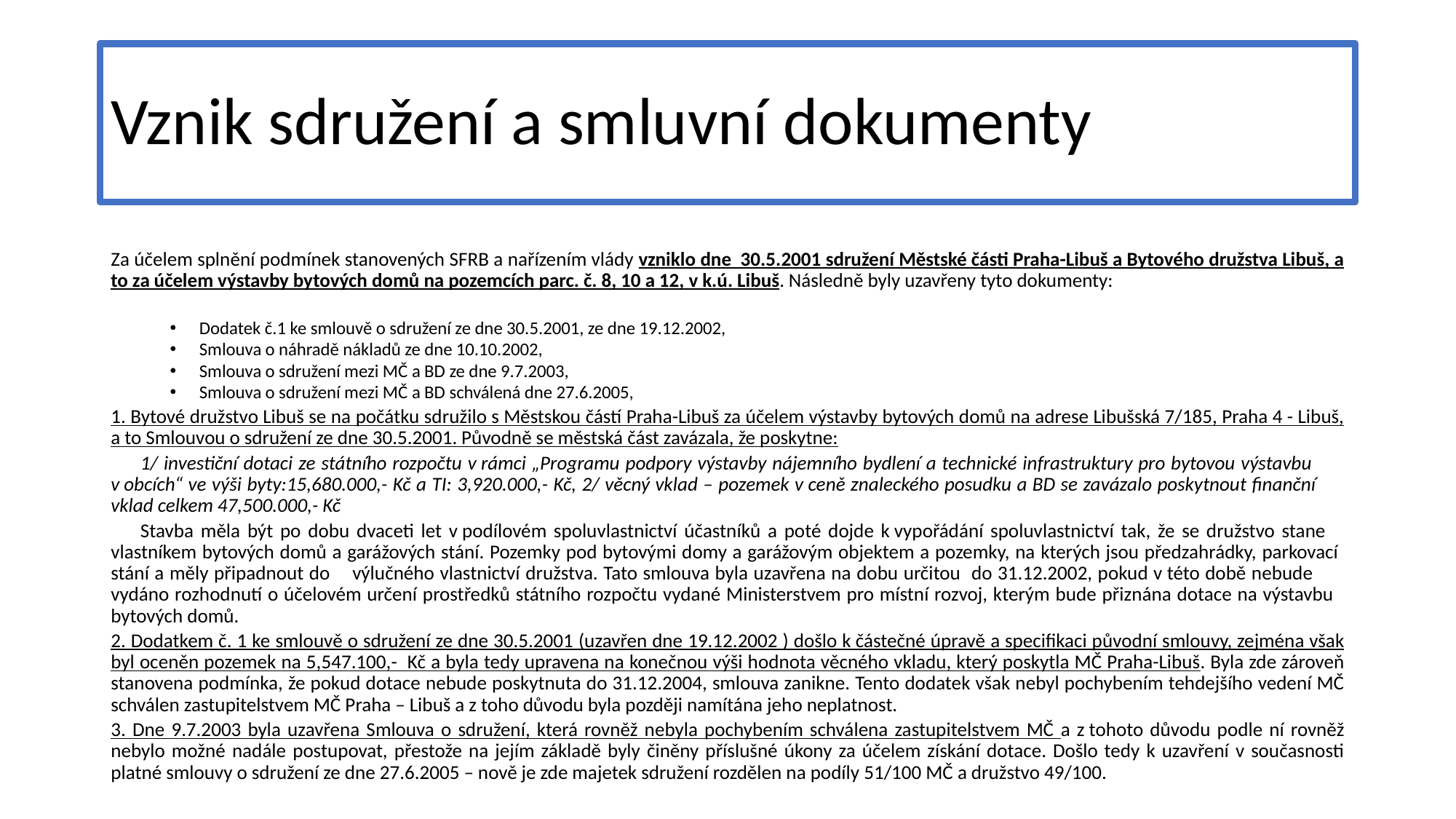

# Vznik sdružení a smluvní dokumenty

Za účelem splnění podmínek stanovených SFRB a nařízením vlády vzniklo dne  30.5.2001 sdružení Městské části Praha-Libuš a Bytového družstva Libuš, a to za účelem výstavby bytových domů na pozemcích parc. č. 8, 10 a 12, v k.ú. Libuš. Následně byly uzavřeny tyto dokumenty:

Dodatek č.1 ke smlouvě o sdružení ze dne 30.5.2001, ze dne 19.12.2002,
Smlouva o náhradě nákladů ze dne 10.10.2002,
Smlouva o sdružení mezi MČ a BD ze dne 9.7.2003,
Smlouva o sdružení mezi MČ a BD schválená dne 27.6.2005,
1. Bytové družstvo Libuš se na počátku sdružilo s Městskou částí Praha-Libuš za účelem výstavby bytových domů na adrese Libušská 7/185, Praha 4 - Libuš, a to Smlouvou o sdružení ze dne 30.5.2001. Původně se městská část zavázala, že poskytne:
	1/ investiční dotaci ze státního rozpočtu v rámci „Programu podpory výstavby nájemního bydlení a technické infrastruktury pro bytovou výstavbu 	v obcích“ ve výši byty:15,680.000,- Kč a TI: 3,920.000,- Kč, 2/ věcný vklad – pozemek v ceně znaleckého posudku a BD se zavázalo poskytnout finanční 	vklad celkem 47,500.000,- Kč
	Stavba měla být po dobu dvaceti let v podílovém spoluvlastnictví účastníků a poté dojde k vypořádání spoluvlastnictví tak, že se družstvo stane 	vlastníkem bytových domů a garážových stání. Pozemky pod bytovými domy a garážovým objektem a pozemky, na kterých jsou předzahrádky, parkovací 	stání a měly připadnout do 	výlučného vlastnictví družstva. Tato smlouva byla uzavřena na dobu určitou  do 31.12.2002, pokud v této době nebude 	vydáno rozhodnutí o účelovém určení prostředků státního rozpočtu vydané Ministerstvem pro místní rozvoj, kterým bude přiznána dotace na výstavbu 	bytových domů.
2. Dodatkem č. 1 ke smlouvě o sdružení ze dne 30.5.2001 (uzavřen dne 19.12.2002 ) došlo k částečné úpravě a specifikaci původní smlouvy, zejména však byl oceněn pozemek na 5,547.100,-  Kč a byla tedy upravena na konečnou výši hodnota věcného vkladu, který poskytla MČ Praha-Libuš. Byla zde zároveň stanovena podmínka, že pokud dotace nebude poskytnuta do 31.12.2004, smlouva zanikne. Tento dodatek však nebyl pochybením tehdejšího vedení MČ schválen zastupitelstvem MČ Praha – Libuš a z toho důvodu byla později namítána jeho neplatnost.
3. Dne 9.7.2003 byla uzavřena Smlouva o sdružení, která rovněž nebyla pochybením schválena zastupitelstvem MČ a z tohoto důvodu podle ní rovněž nebylo možné nadále postupovat, přestože na jejím základě byly činěny příslušné úkony za účelem získání dotace. Došlo tedy k uzavření v současnosti platné smlouvy o sdružení ze dne 27.6.2005 – nově je zde majetek sdružení rozdělen na podíly 51/100 MČ a družstvo 49/100.